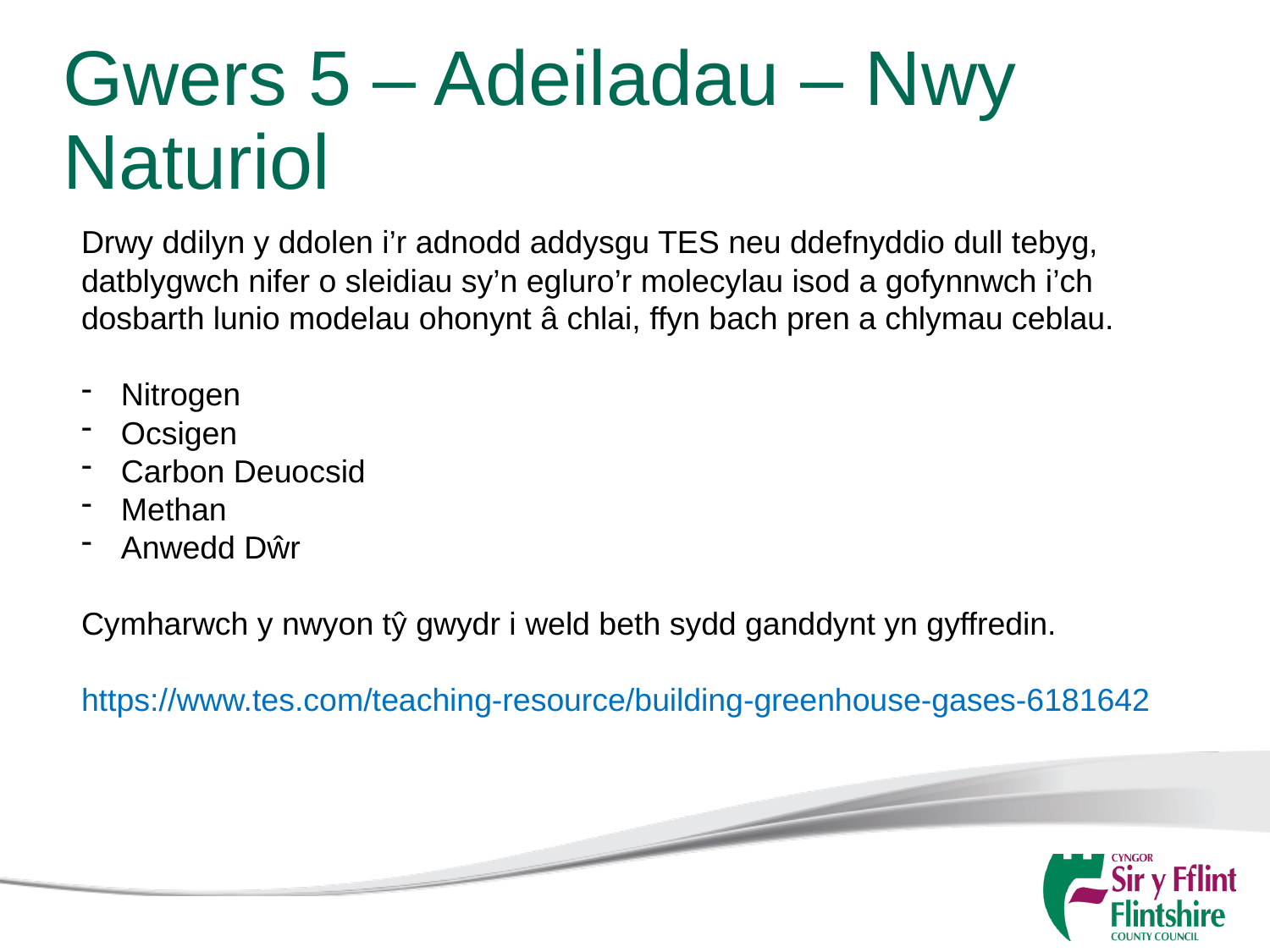

Gwers 5 – Adeiladau – Nwy Naturiol
Drwy ddilyn y ddolen i’r adnodd addysgu TES neu ddefnyddio dull tebyg, datblygwch nifer o sleidiau sy’n egluro’r molecylau isod a gofynnwch i’ch dosbarth lunio modelau ohonynt â chlai, ffyn bach pren a chlymau ceblau.

Nitrogen
Ocsigen
Carbon Deuocsid
Methan
Anwedd Dŵr

Cymharwch y nwyon tŷ gwydr i weld beth sydd ganddynt yn gyffredin.

https://www.tes.com/teaching-resource/building-greenhouse-gases-6181642